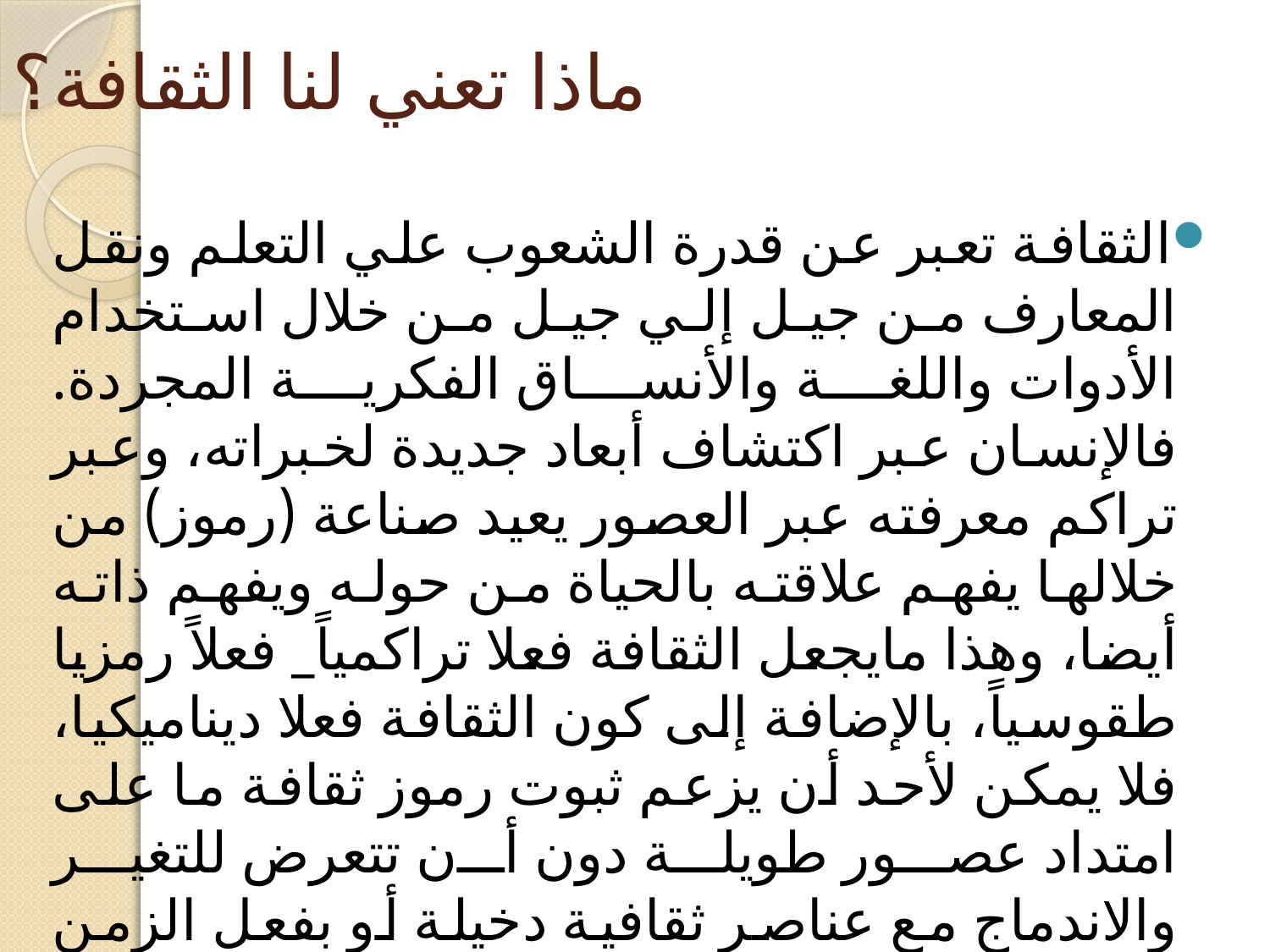

# ماذا تعني لنا الثقافة؟
الثقافة تعبر عن قدرة الشعوب علي التعلم ونقل المعارف من جيل إلي جيل من خلال استخدام الأدوات واللغة والأنساق الفكرية المجردة. فالإنسان عبر اكتشاف أبعاد جديدة لخبراته، وعبر تراكم معرفته عبر العصور يعيد صناعة (رموز) من خلالها يفهم علاقته بالحياة من حوله ويفهم ذاته أيضا، وهذا مايجعل الثقافة فعلا تراكمياً_ فعلاً رمزيا طقوسياً، بالإضافة إلى كون الثقافة فعلا ديناميكيا، فلا يمكن لأحد أن يزعم ثبوت رموز ثقافة ما على امتداد عصور طويلة دون أن تتعرض للتغير والاندماج مع عناصر ثقافية دخيلة أو بفعل الزمن المحض.